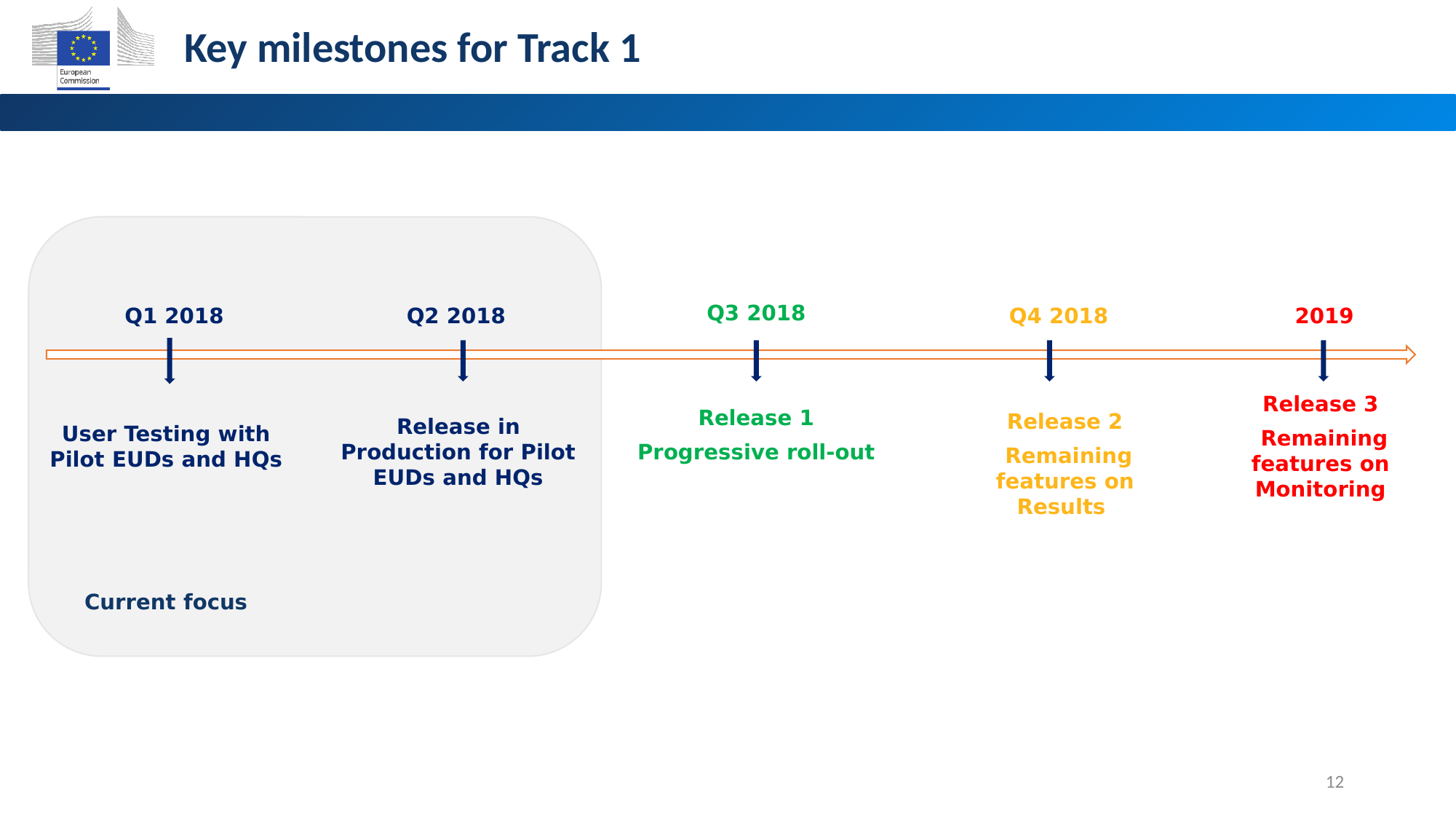

Key milestones for Track 1

Q3 2018
Q1 2018
Q2 2018
Q4 2018
2019

Release 3
 Remaining features on Monitoring
Release 1
Progressive roll-out
Release 2
 Remaining features on Results
Release in Production for Pilot EUDs and HQs

User Testing with Pilot EUDs and HQs
Current focus
12